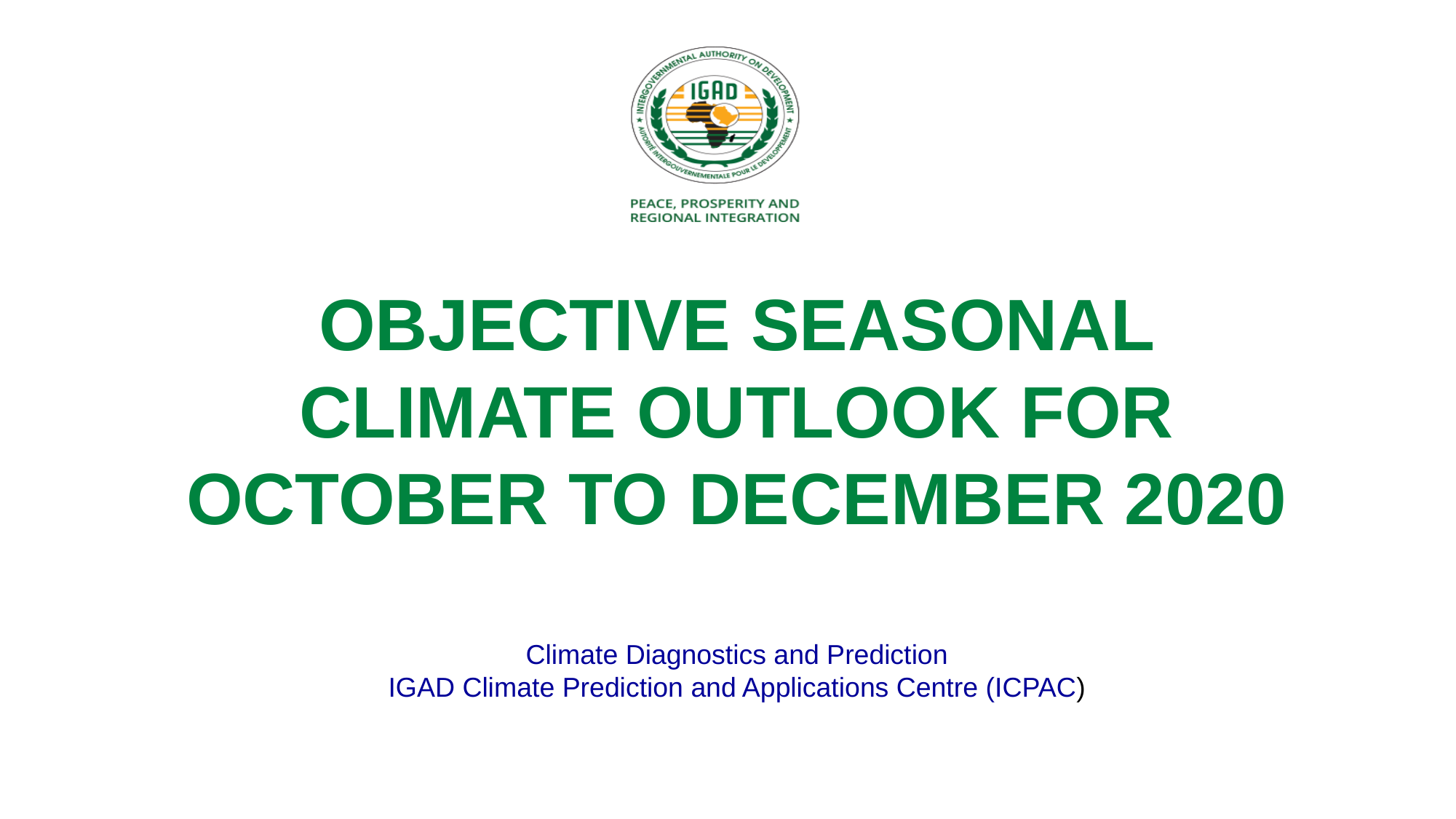

# objective seasonal CLIMATE OUTLOOK for October to December 2020

Climate Diagnostics and Prediction
IGAD Climate Prediction and Applications Centre (ICPAC)